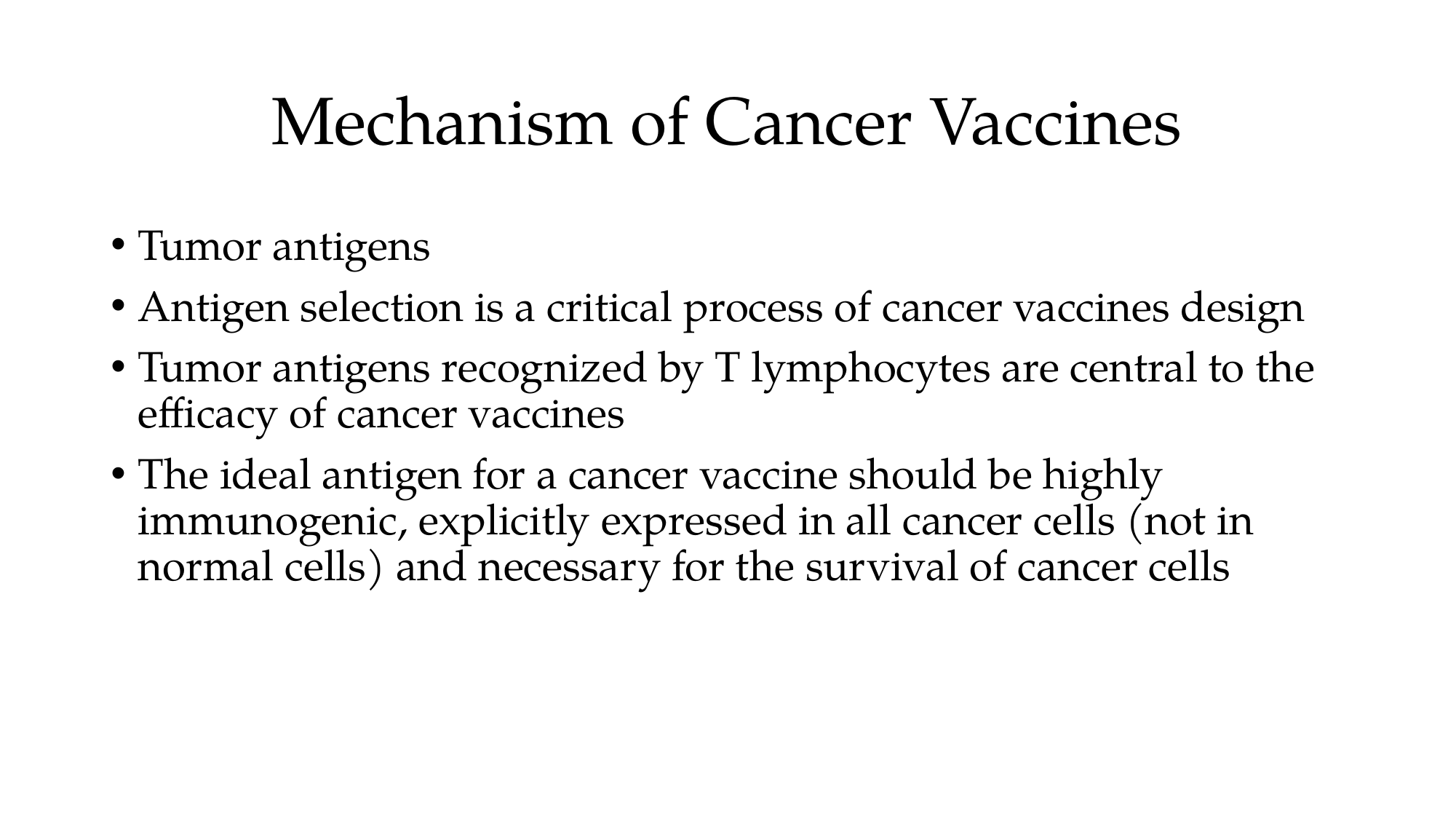

# Mechanism of Cancer Vaccines
Tumor antigens
Antigen selection is a critical process of cancer vaccines design
Tumor antigens recognized by T lymphocytes are central to the efficacy of cancer vaccines
The ideal antigen for a cancer vaccine should be highly immunogenic, explicitly expressed in all cancer cells (not in normal cells) and necessary for the survival of cancer cells